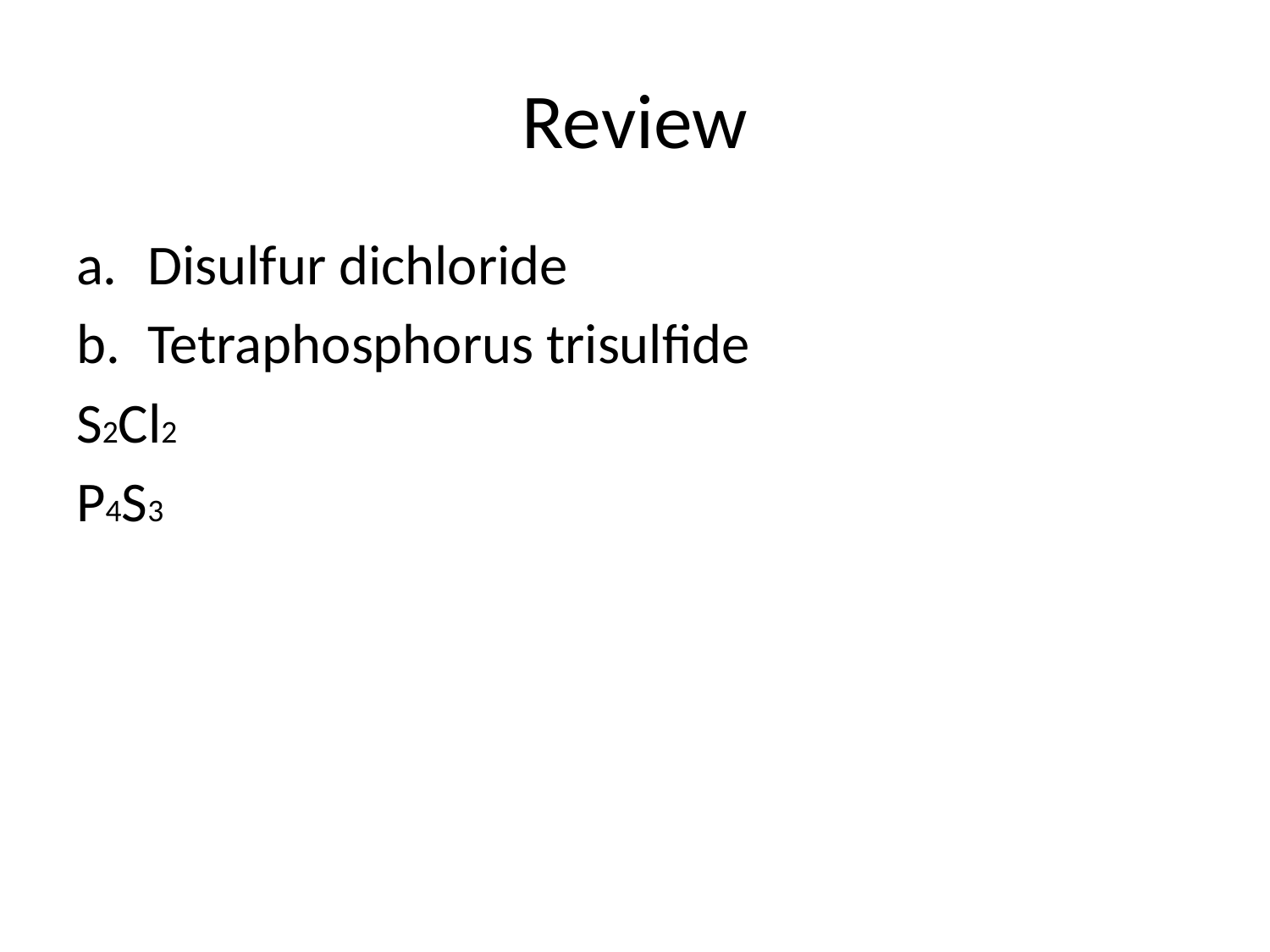

# Review
Disulfur dichloride
Tetraphosphorus trisulfide
S2Cl2
P4S3